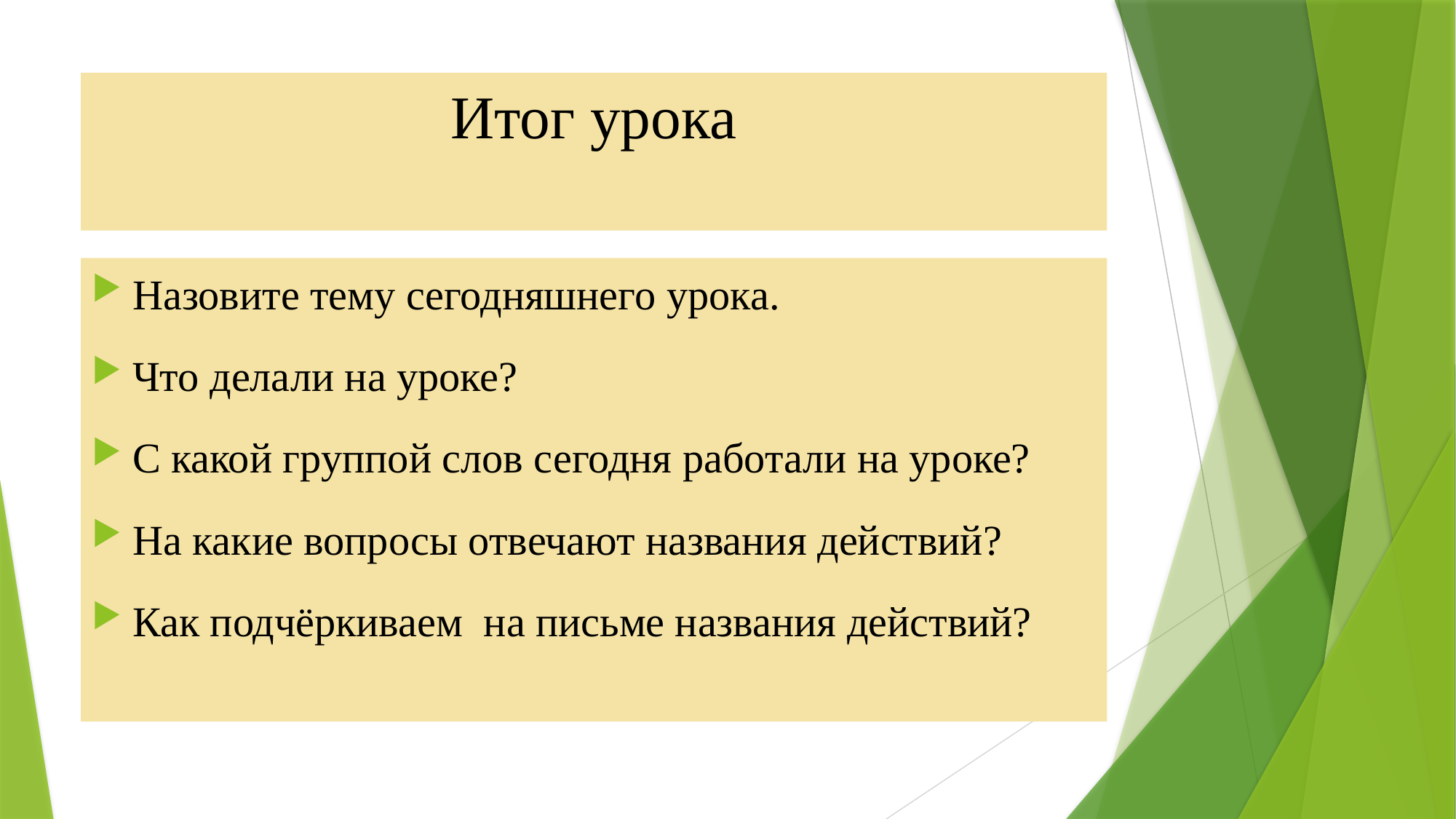

# Итог урока
Назовите тему сегодняшнего урока.
Что делали на уроке?
С какой группой слов сегодня работали на уроке?
На какие вопросы отвечают названия действий?
Как подчёркиваем  на письме названия действий?